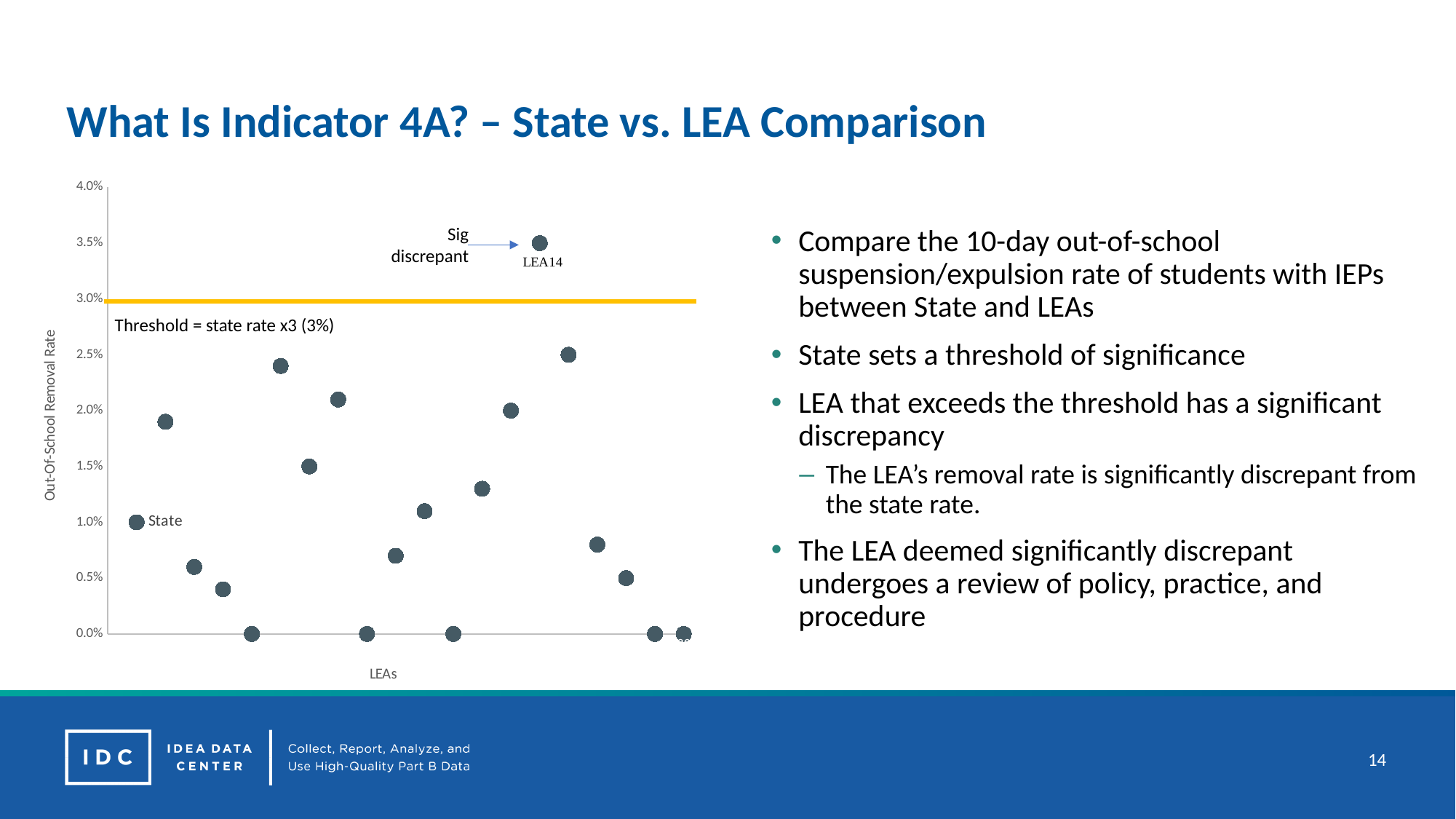

# What Is Indicator 4A? – State vs. LEA Comparison

### Chart

| Category |  |
|---|---|
Sig discrepant
Compare the 10-day out-of-school suspension/expulsion rate of students with IEPs between State and LEAs
State sets a threshold of significance
LEA that exceeds the threshold has a significant discrepancy
The LEA’s removal rate is significantly discrepant from the state rate.
The LEA deemed significantly discrepant undergoes a review of policy, practice, and procedure
Threshold = state rate x3 (3%)
14